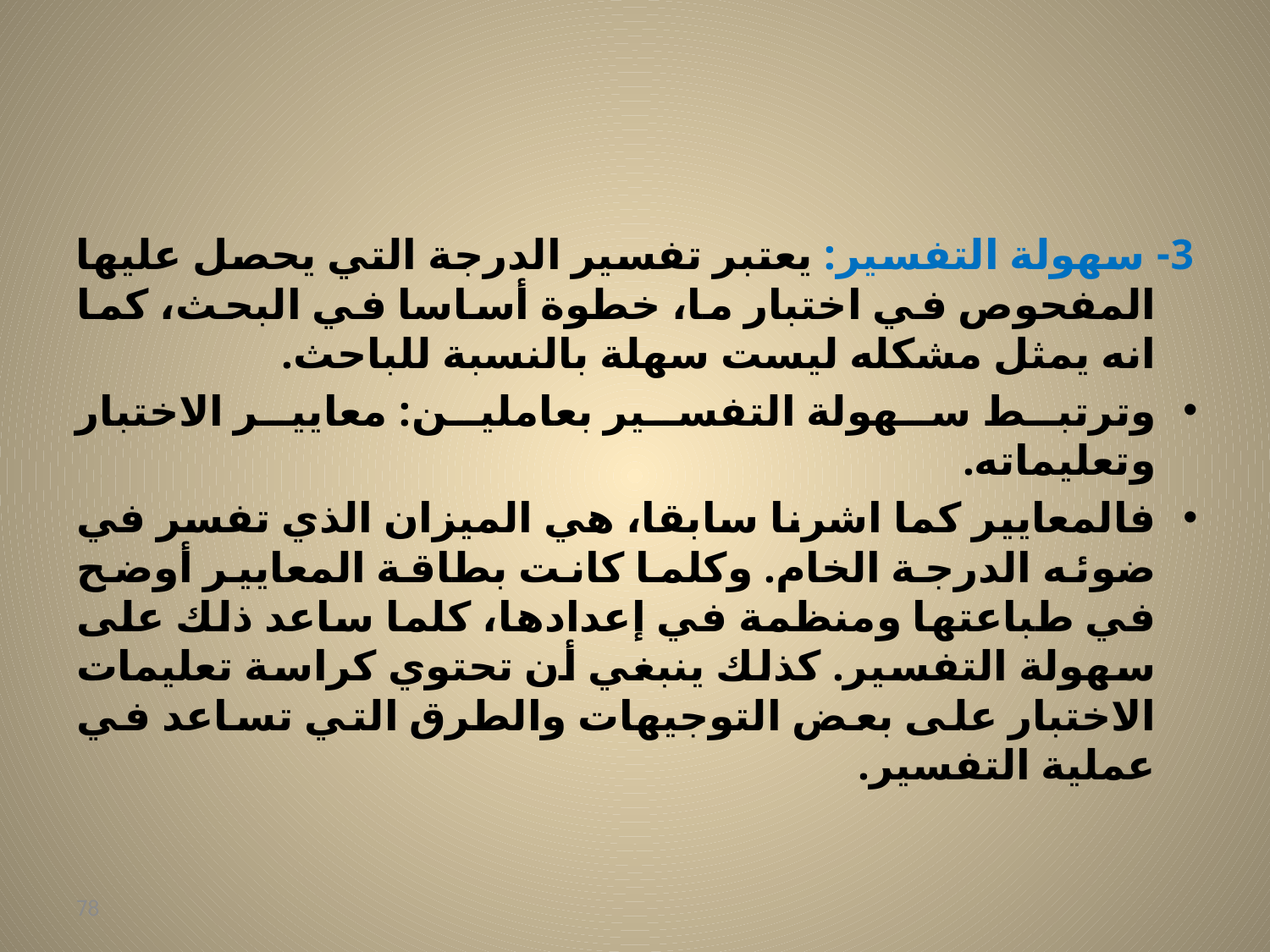

#
3- سهولة التفسير: يعتبر تفسير الدرجة التي يحصل عليها المفحوص في اختبار ما، خطوة أساسا في البحث، كما انه يمثل مشكله ليست سهلة بالنسبة للباحث.
وترتبط سهولة التفسير بعاملين: معايير الاختبار وتعليماته.
فالمعايير كما اشرنا سابقا، هي الميزان الذي تفسر في ضوئه الدرجة الخام. وكلما كانت بطاقة المعايير أوضح في طباعتها ومنظمة في إعدادها، كلما ساعد ذلك على سهولة التفسير. كذلك ينبغي أن تحتوي كراسة تعليمات الاختبار على بعض التوجيهات والطرق التي تساعد في عملية التفسير.

78